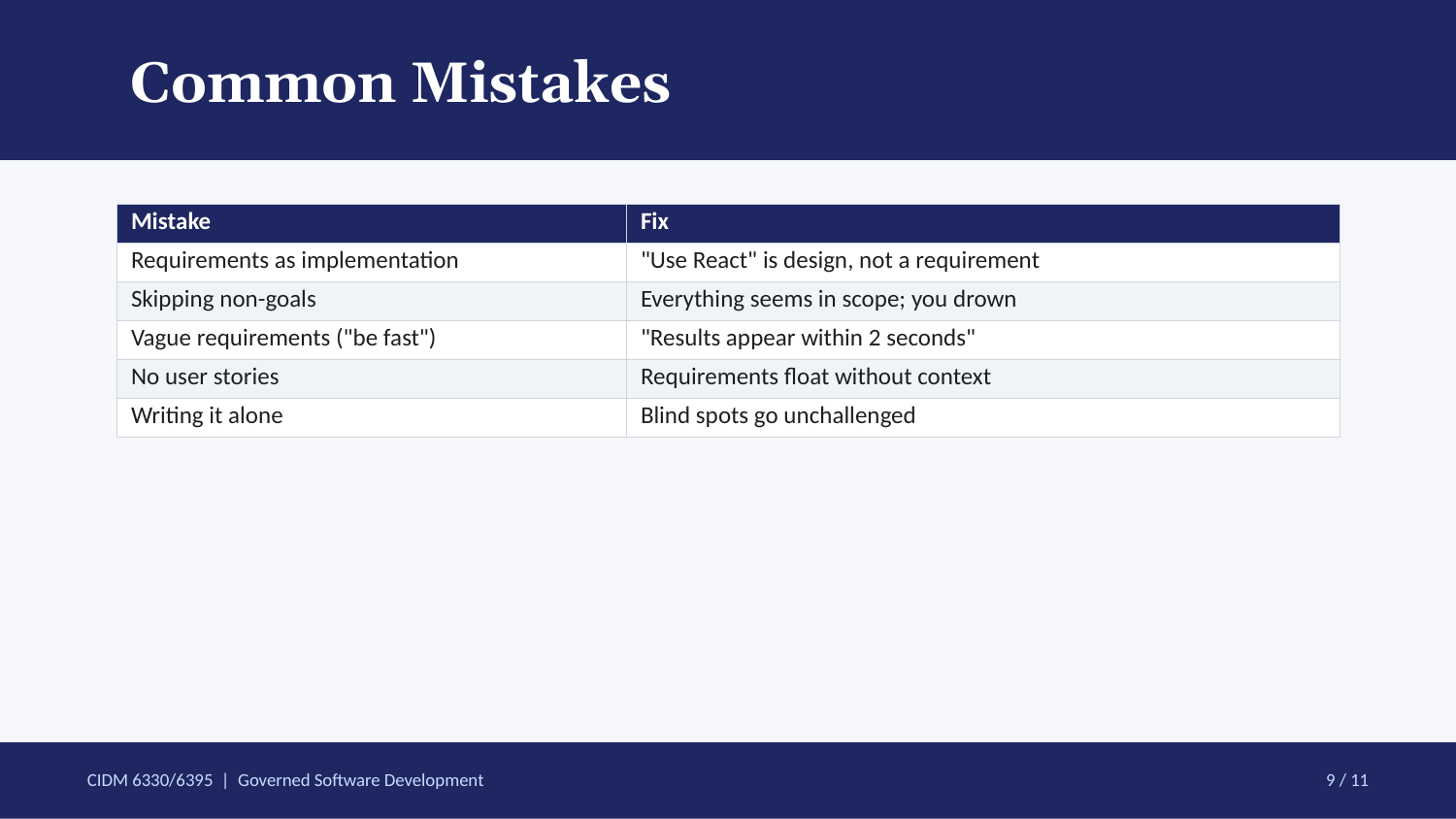

Common Mistakes
| Mistake | Fix |
| --- | --- |
| Requirements as implementation | "Use React" is design, not a requirement |
| Skipping non-goals | Everything seems in scope; you drown |
| Vague requirements ("be fast") | "Results appear within 2 seconds" |
| No user stories | Requirements float without context |
| Writing it alone | Blind spots go unchallenged |

CIDM 6330/6395  |  Governed Software Development
9 / 11